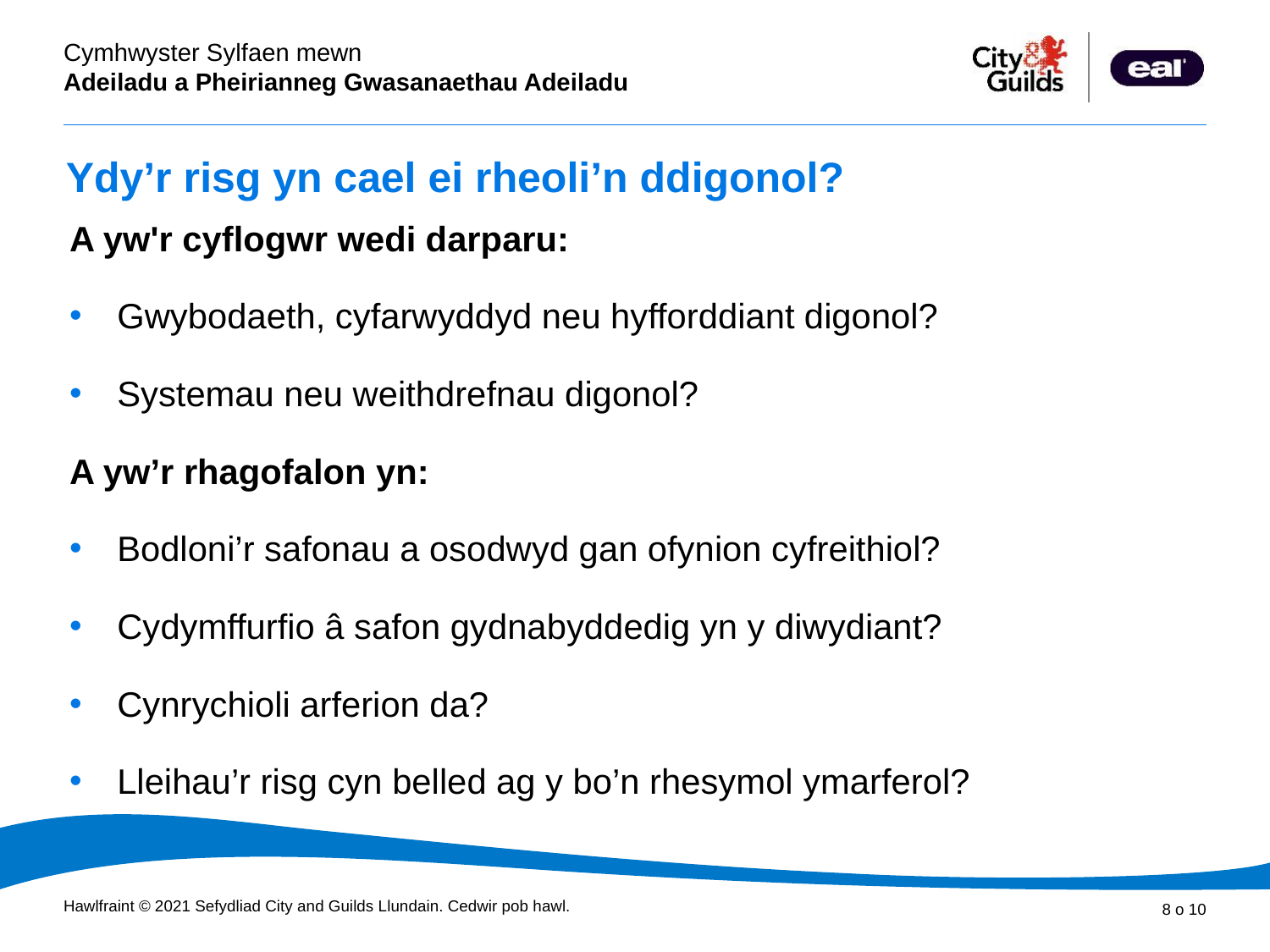

# Ydy’r risg yn cael ei rheoli’n ddigonol?
A yw'r cyflogwr wedi darparu:
Gwybodaeth, cyfarwyddyd neu hyfforddiant digonol?
Systemau neu weithdrefnau digonol?
A yw’r rhagofalon yn:
Bodloni’r safonau a osodwyd gan ofynion cyfreithiol?
Cydymffurfio â safon gydnabyddedig yn y diwydiant?
Cynrychioli arferion da?
Lleihau’r risg cyn belled ag y bo’n rhesymol ymarferol?